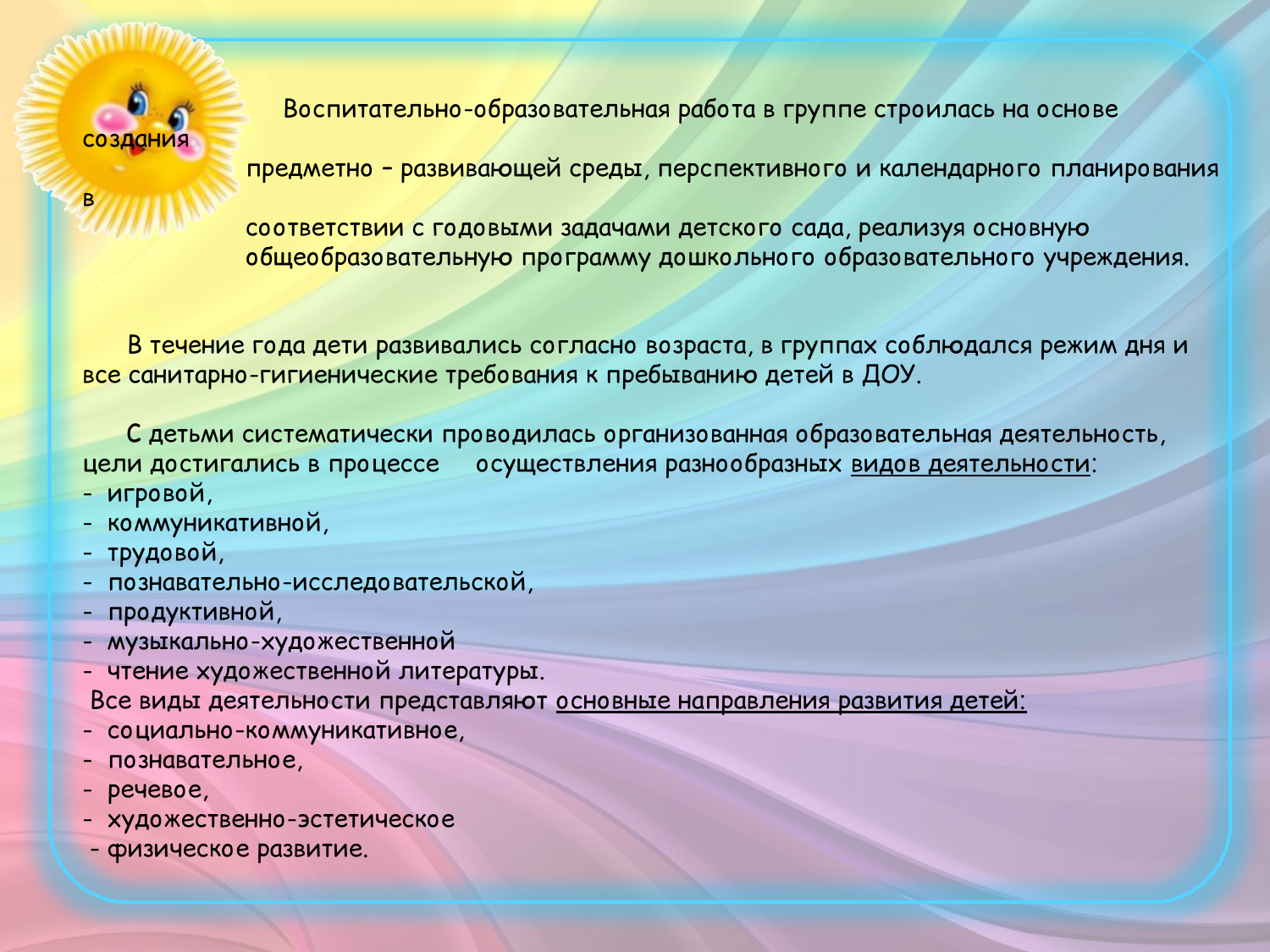

Воспитательно-образовательная работа в группе строилась на основе создания
                      предметно – развивающей среды, перспективного и календарного планирования в
                      соответствии с годовыми задачами детского сада, реализуя основную
                      общеобразовательную программу дошкольного образовательного учреждения.

      В течение года дети развивались согласно возраста, в группах соблюдался режим дня и все санитарно-гигиенические требования к пребыванию детей в ДОУ.
      С детьми систематически проводилась организованная образовательная деятельность, цели достигались в процессе     осуществления разнообразных видов деятельности:
-  игровой,
-  коммуникативной,
-  трудовой,
-  познавательно-исследовательской,
-  продуктивной,
-  музыкально-художественной
-  чтение художественной литературы.
 Все виды деятельности представляют основные направления развития детей:
-  социально-коммуникативное,
-  познавательное,
-  речевое,
-  художественно-эстетическое
 - физическое развитие.
#